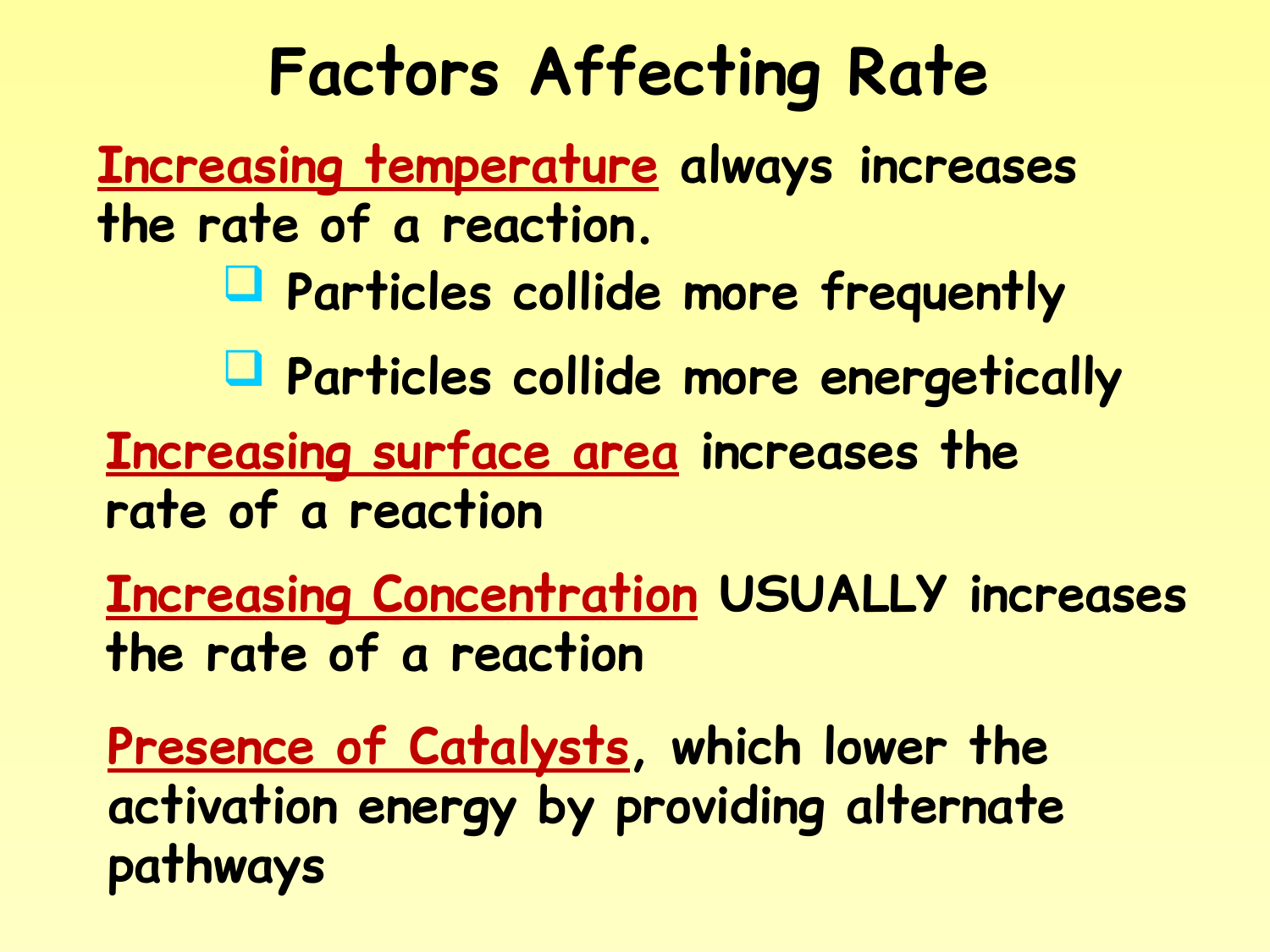

# Factors Affecting Rate
Increasing temperature always 	increases the rate of a reaction.
 Particles collide more frequently
 Particles collide more energetically
Increasing surface area increases the rate of a reaction
Increasing Concentration USUALLY increases the rate of a reaction

Presence of Catalysts, which lower the activation energy by providing alternate pathways